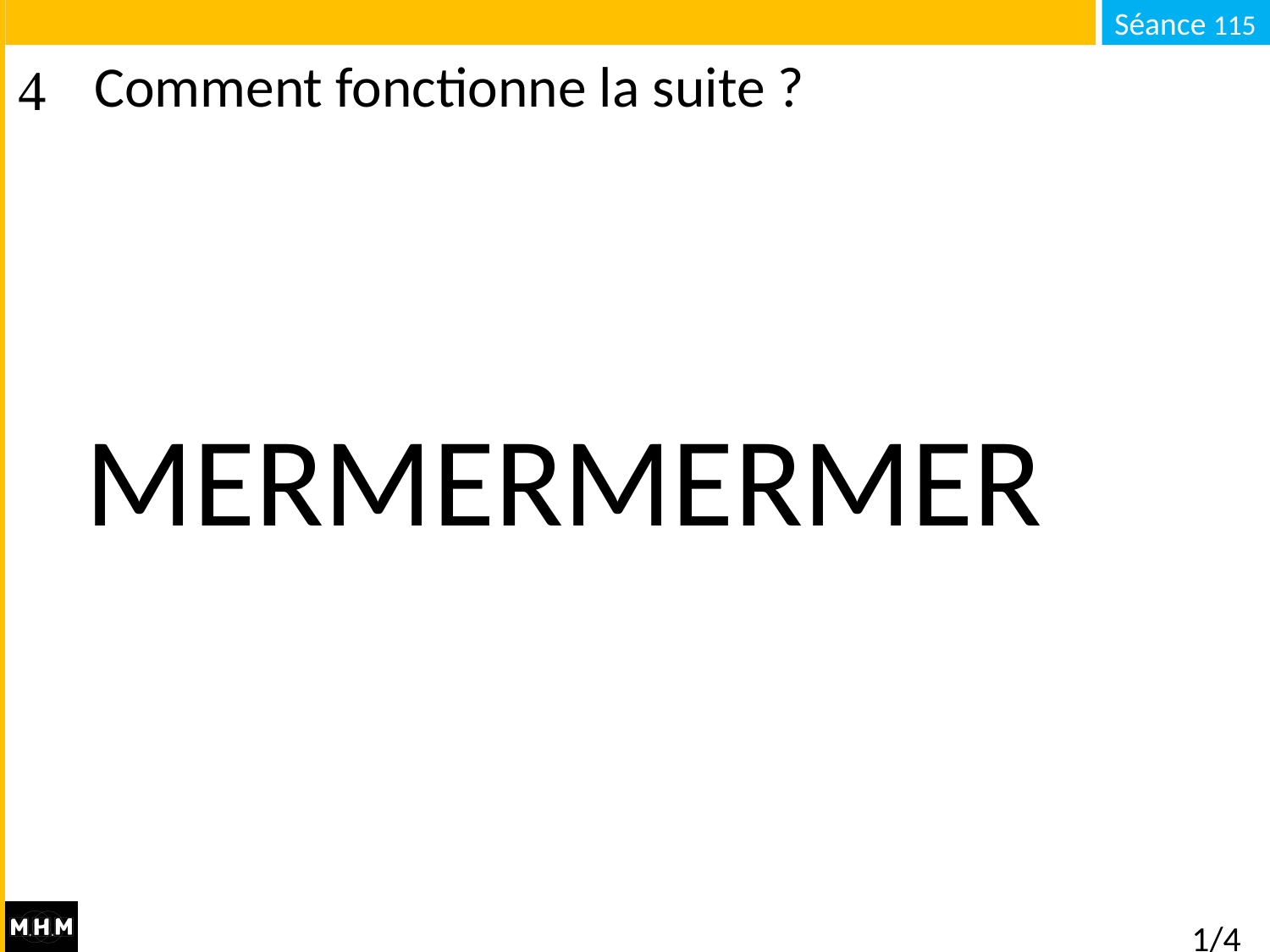

# Comment fonctionne la suite ?
MERMERMERMER
1/4